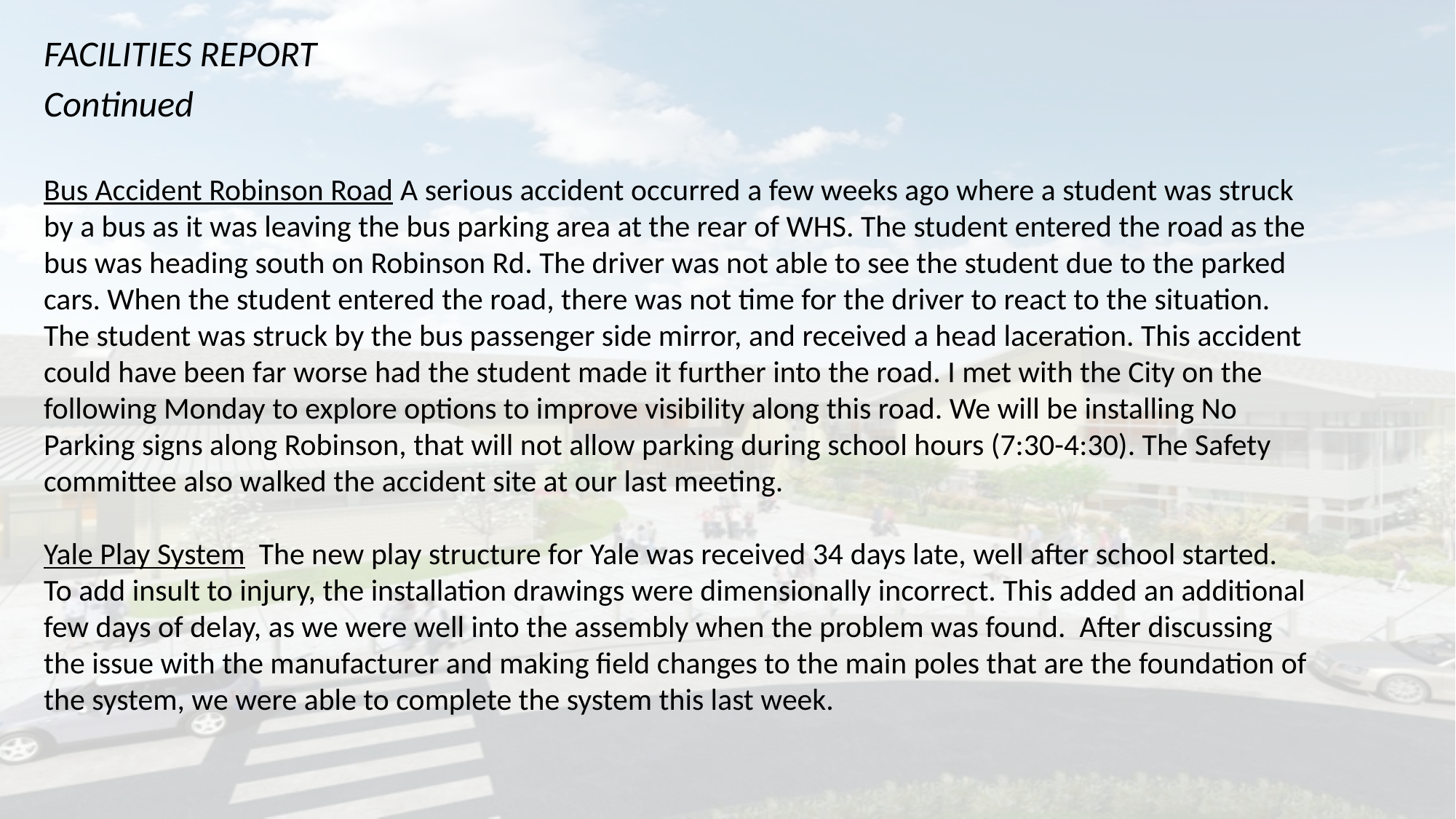

FACILITIES REPORT
Continued

Bus Accident Robinson Road A serious accident occurred a few weeks ago where a student was struck by a bus as it was leaving the bus parking area at the rear of WHS. The student entered the road as the bus was heading south on Robinson Rd. The driver was not able to see the student due to the parked cars. When the student entered the road, there was not time for the driver to react to the situation. The student was struck by the bus passenger side mirror, and received a head laceration. This accident could have been far worse had the student made it further into the road. I met with the City on the following Monday to explore options to improve visibility along this road. We will be installing No Parking signs along Robinson, that will not allow parking during school hours (7:30-4:30). The Safety committee also walked the accident site at our last meeting.

Yale Play System  The new play structure for Yale was received 34 days late, well after school started. To add insult to injury, the installation drawings were dimensionally incorrect. This added an additional few days of delay, as we were well into the assembly when the problem was found.  After discussing the issue with the manufacturer and making field changes to the main poles that are the foundation of the system, we were able to complete the system this last week.